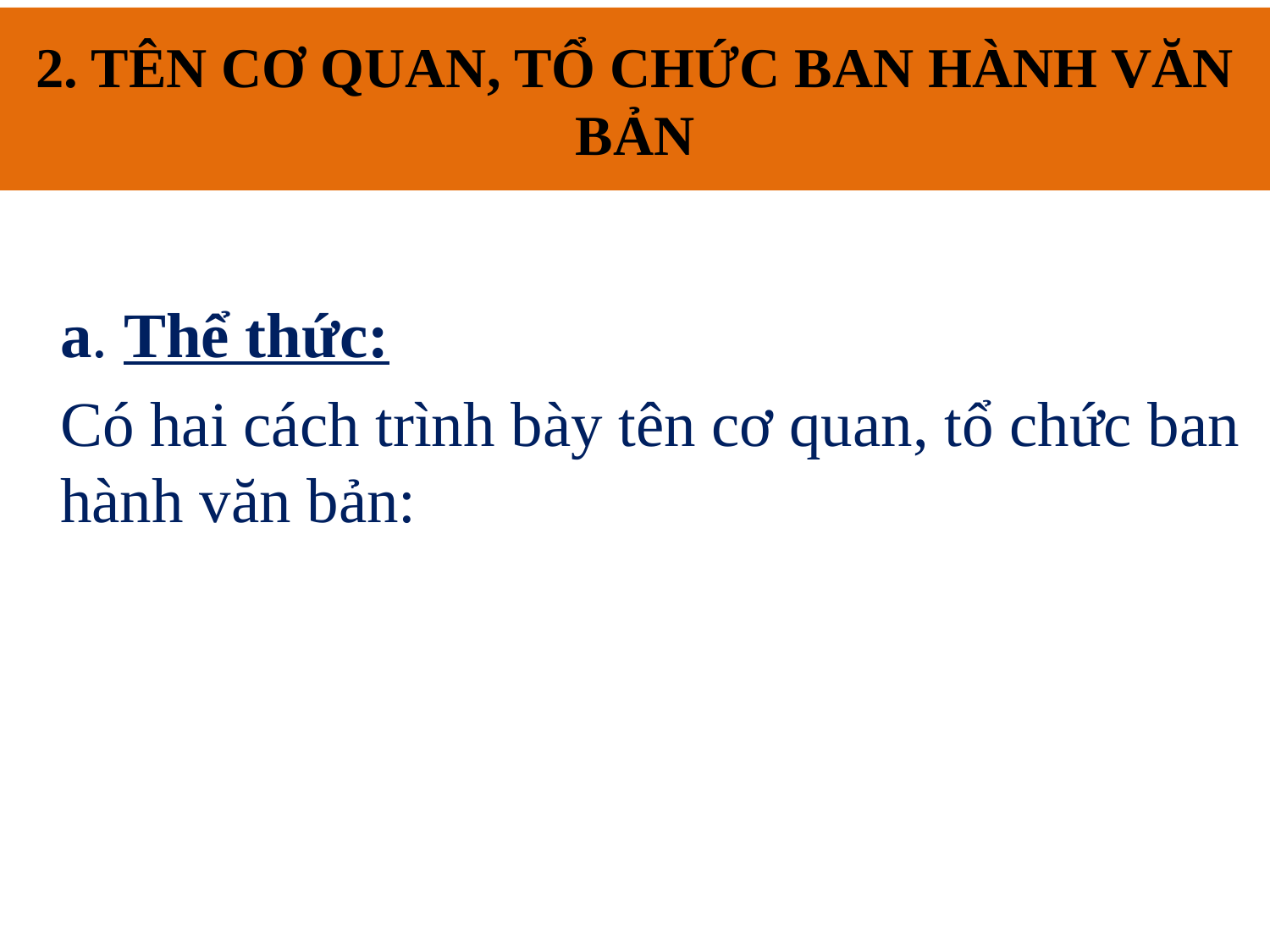

# 2. TÊN CƠ QUAN, TỔ CHỨC BAN HÀNH VĂN BẢN

	a. Thể thức:
	Có hai cách trình bày tên cơ quan, tổ chức ban hành văn bản: